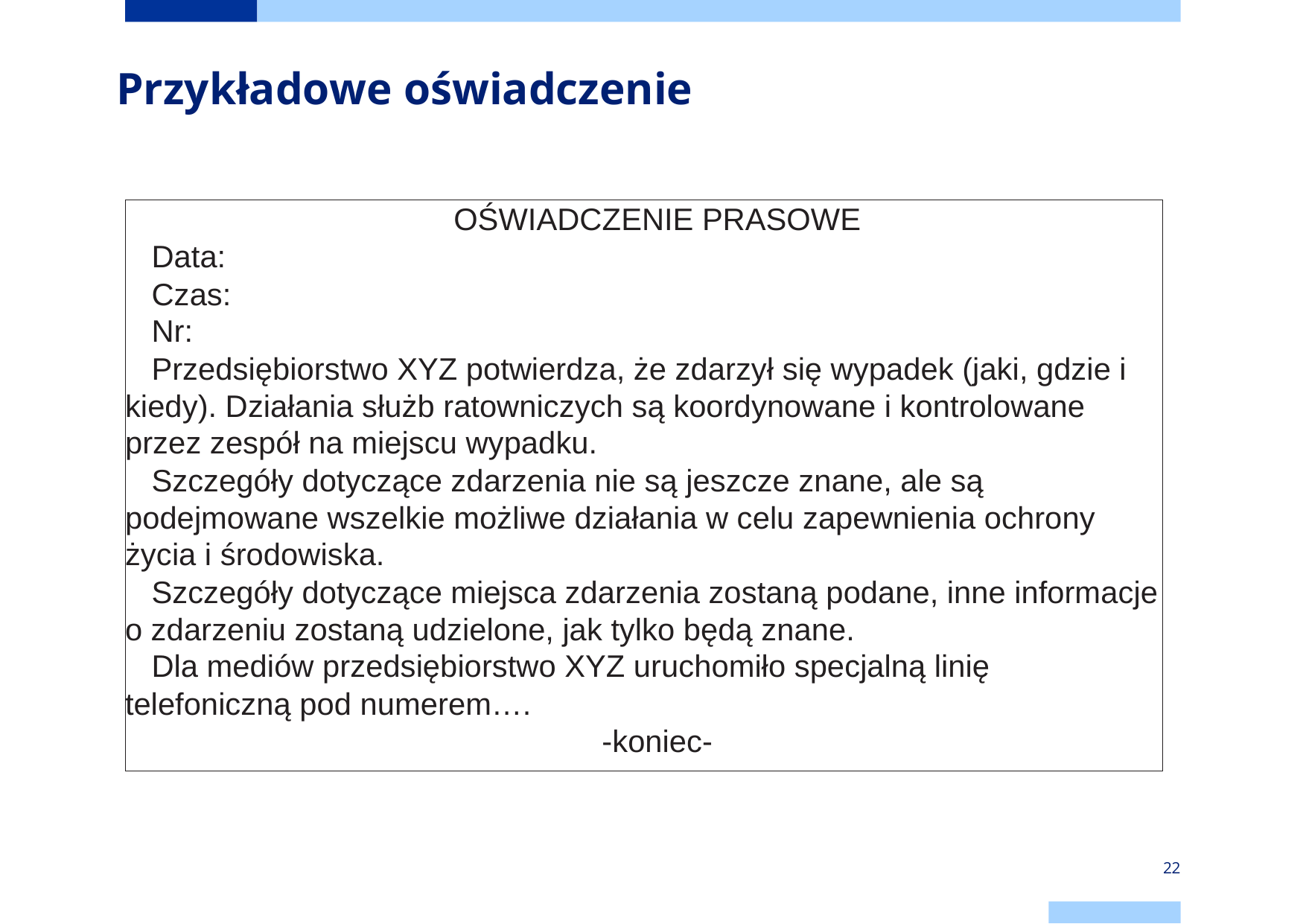

# Przykładowe oświadczenie

OŚWIADCZENIE PRASOWE
Data:
Czas:
Nr:
Przedsiębiorstwo XYZ potwierdza, że zdarzył się wypadek (jaki, gdzie i kiedy). Działania służb ratowniczych są koordynowane i kontrolowane przez zespół na miejscu wypadku.
Szczegóły dotyczące zdarzenia nie są jeszcze znane, ale są podejmowane wszelkie możliwe działania w celu zapewnienia ochrony życia i środowiska.
Szczegóły dotyczące miejsca zdarzenia zostaną podane, inne informacje o zdarzeniu zostaną udzielone, jak tylko będą znane.
Dla mediów przedsiębiorstwo XYZ uruchomiło specjalną linię telefoniczną pod numerem….
-koniec-
22